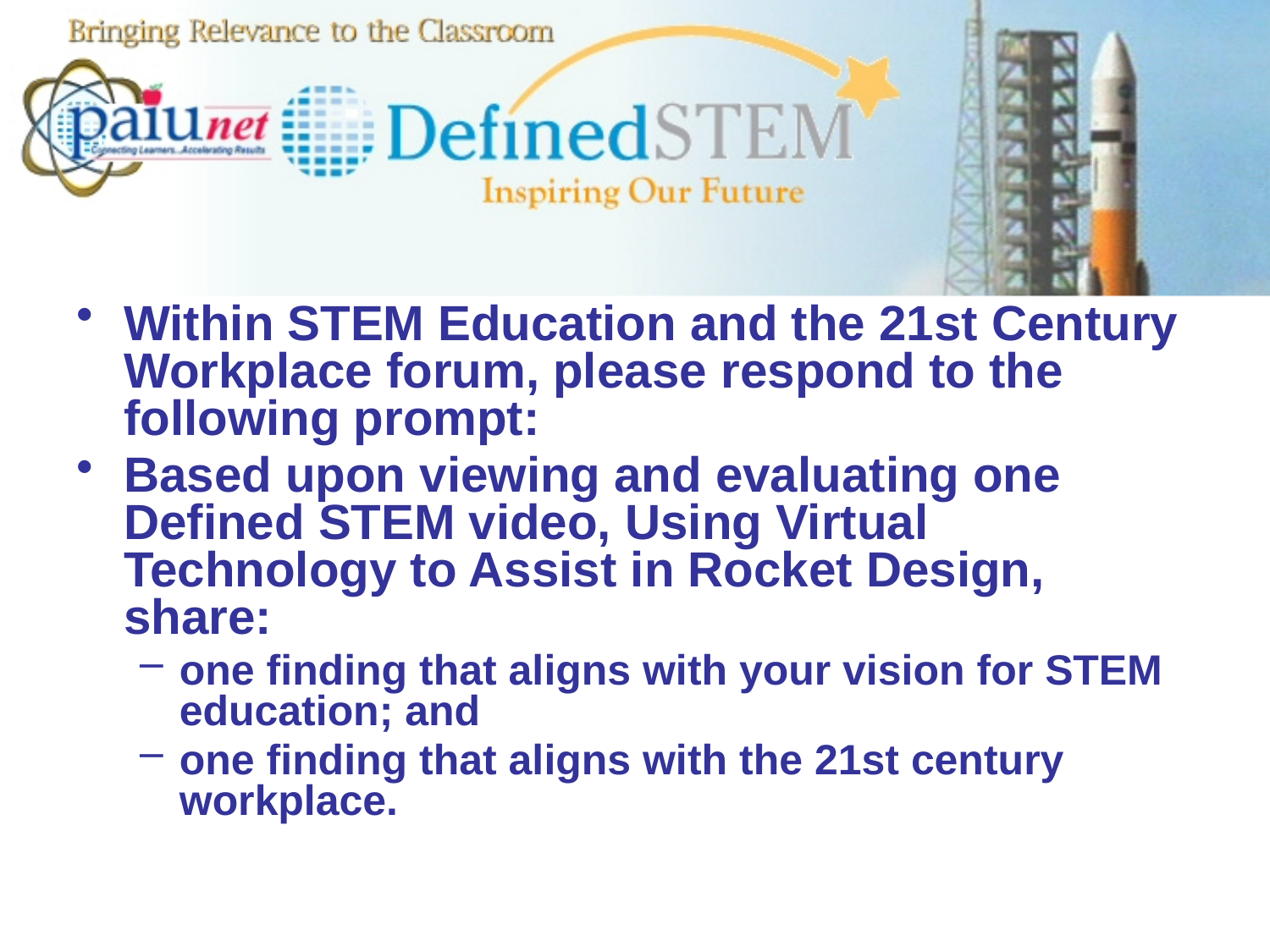

#
Within STEM Education and the 21st Century Workplace forum, please respond to the following prompt:
Based upon viewing and evaluating one Defined STEM video, Using Virtual Technology to Assist in Rocket Design, share:
one finding that aligns with your vision for STEM education; and
one finding that aligns with the 21st century workplace.